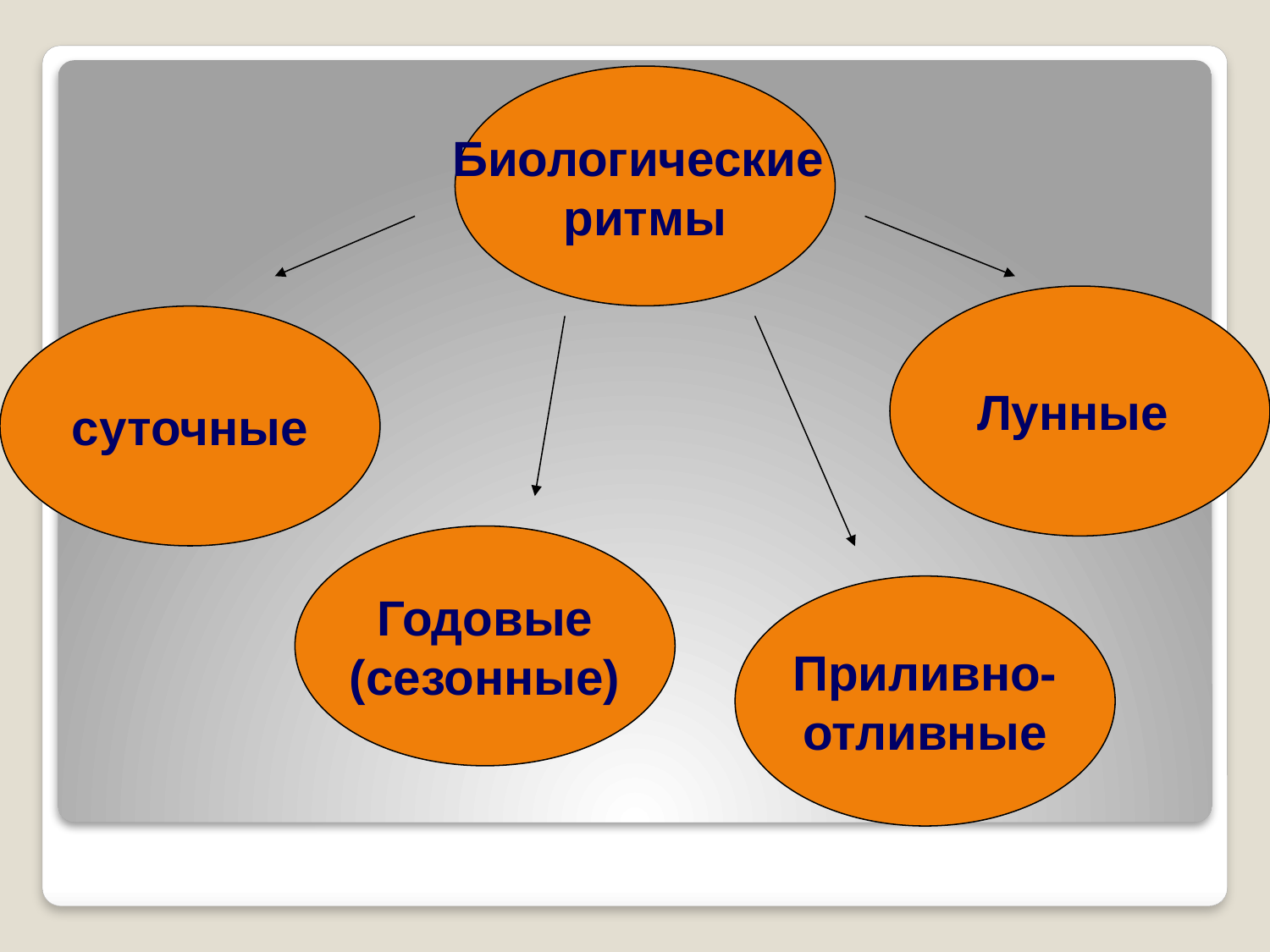

Биологические
ритмы

Лунные
суточные

Годовые
(сезонные)
Приливно-
отливные